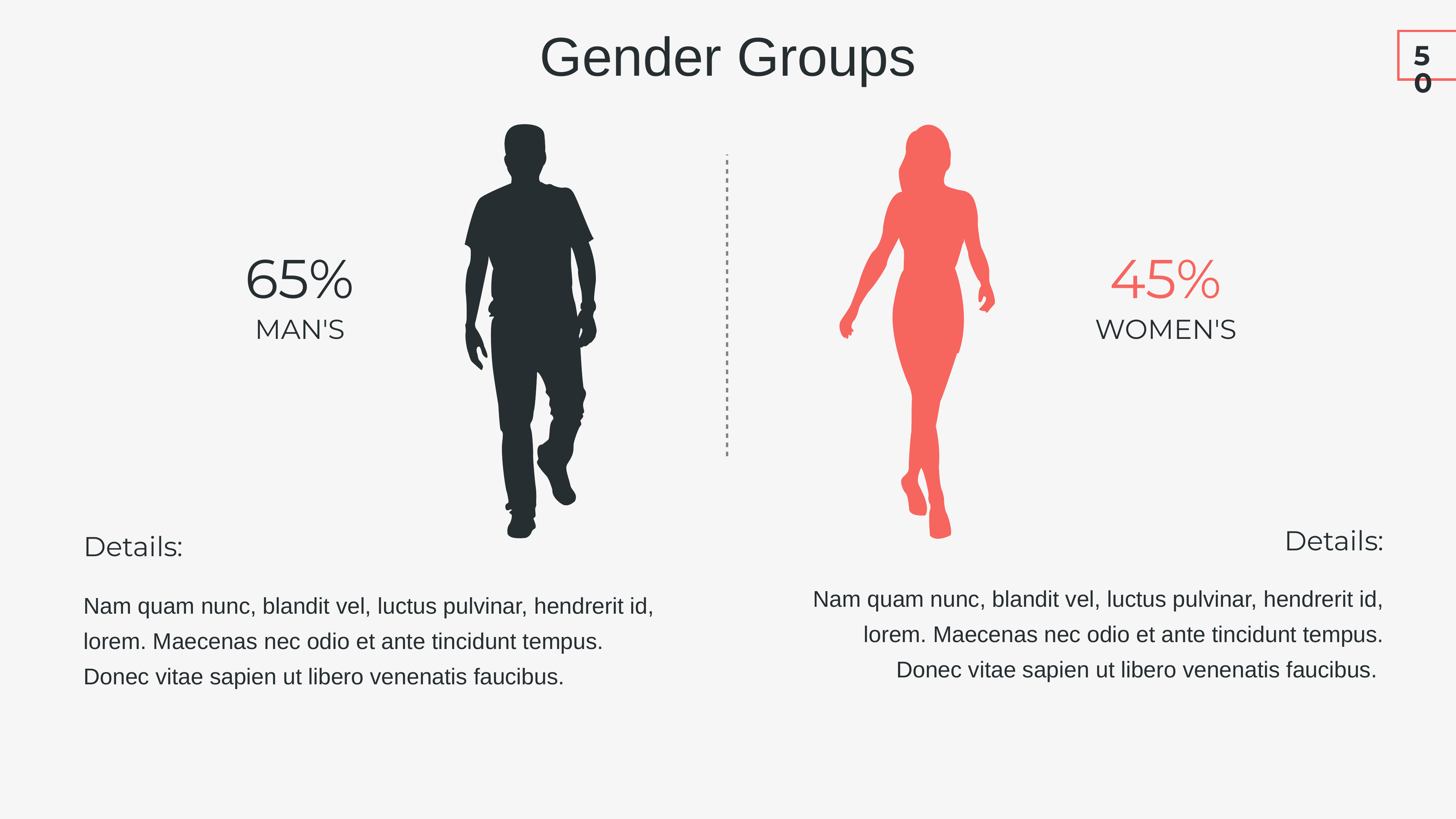

Gender Groups
50

65%
45%
man's
women's
Details:
Details:
Nam quam nunc, blandit vel, luctus pulvinar, hendrerit id, lorem. Maecenas nec odio et ante tincidunt tempus. Donec vitae sapien ut libero venenatis faucibus.
Nam quam nunc, blandit vel, luctus pulvinar, hendrerit id, lorem. Maecenas nec odio et ante tincidunt tempus. Donec vitae sapien ut libero venenatis faucibus.